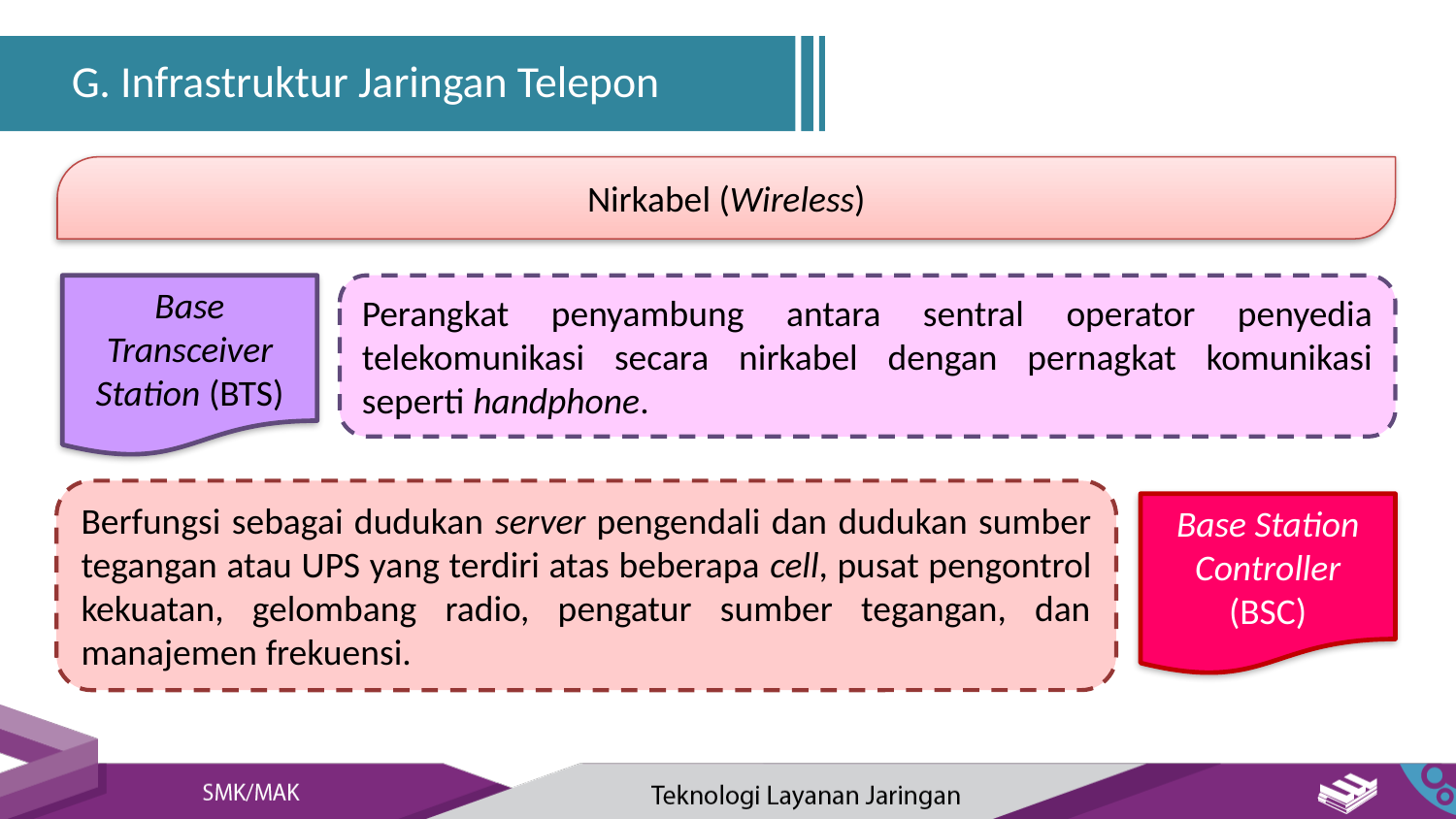

G. Infrastruktur Jaringan Telepon
Nirkabel (Wireless)
Base Transceiver Station (BTS)
Perangkat penyambung antara sentral operator penyedia telekomunikasi secara nirkabel dengan pernagkat komunikasi seperti handphone.
Berfungsi sebagai dudukan server pengendali dan dudukan sumber tegangan atau UPS yang terdiri atas beberapa cell, pusat pengontrol kekuatan, gelombang radio, pengatur sumber tegangan, dan manajemen frekuensi.
Base Station Controller (BSC)